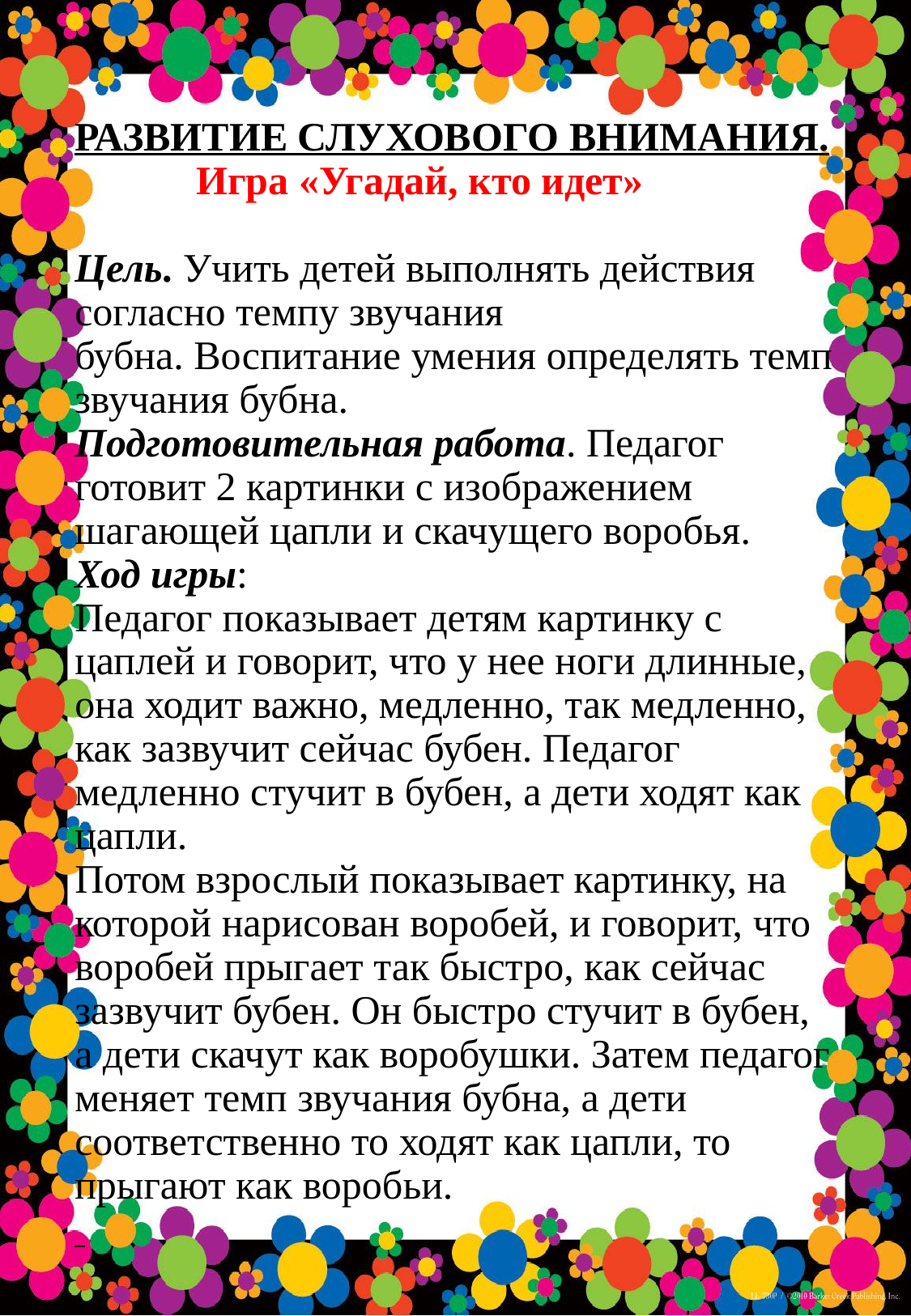

# РАЗВИТИЕ СЛУХОВОГО ВНИМАНИЯ. Игра «Угадай, кто идет» Цель. Учить детей выполнять действия согласно темпу звучания бубна. Воспитание умения определять темп звучания бубна. Подготовительная работа. Педагог готовит 2 картинки с изображением шагающей цапли и скачущего воробья. Ход игры: Педагог показывает детям картинку с цаплей и говорит, что у нее ноги длинные, она ходит важно, медленно, так медленно, как зазвучит сейчас бубен. Педагог медленно стучит в бубен, а дети ходят как цапли. Потом взрослый показывает картинку, на которой нарисован воробей, и говорит, что воробей прыгает так быстро, как сейчас зазвучит бубен. Он быстро стучит в бубен, а дети скачут как воробушки. Затем педагог меняет темп звучания бубна, а дети соответственно то ходят как цапли, то прыгают как воробьи.